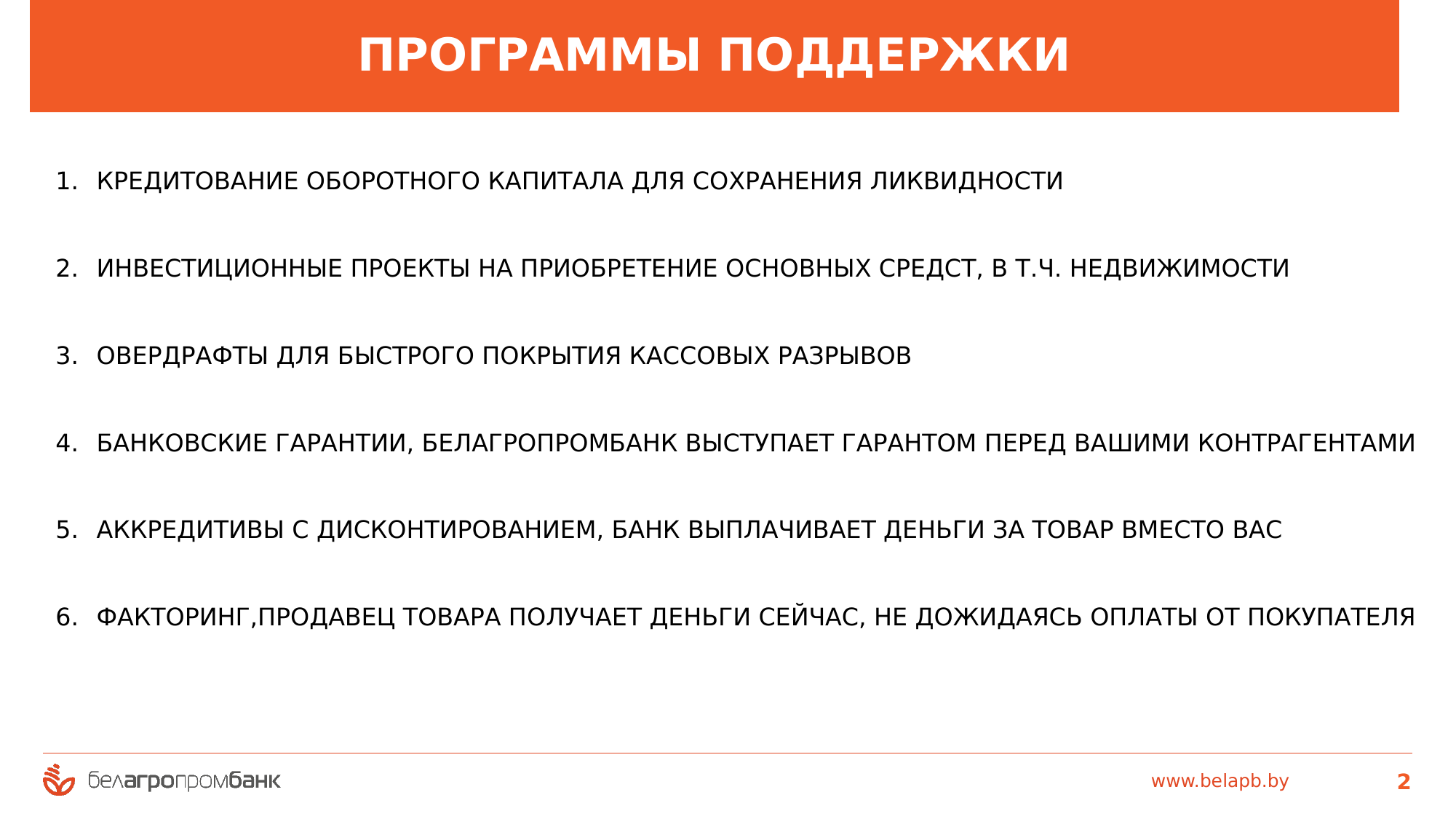

# ПРОГРАММЫ ПОДДЕРЖКИ
КРЕДИТОВАНИЕ ОБОРОТНОГО КАПИТАЛА ДЛЯ СОХРАНЕНИЯ ЛИКВИДНОСТИ

ИНВЕСТИЦИОННЫЕ ПРОЕКТЫ НА ПРИОБРЕТЕНИЕ ОСНОВНЫХ СРЕДСТ, В Т.Ч. НЕДВИЖИМОСТИ

ОВЕРДРАФТЫ ДЛЯ БЫСТРОГО ПОКРЫТИЯ КАССОВЫХ РАЗРЫВОВ

БАНКОВСКИЕ ГАРАНТИИ, БЕЛАГРОПРОМБАНК ВЫСТУПАЕТ ГАРАНТОМ ПЕРЕД ВАШИМИ КОНТРАГЕНТАМИ

АККРЕДИТИВЫ С ДИСКОНТИРОВАНИЕМ, БАНК ВЫПЛАЧИВАЕТ ДЕНЬГИ ЗА ТОВАР ВМЕСТО ВАС

ФАКТОРИНГ,ПРОДАВЕЦ ТОВАРА ПОЛУЧАЕТ ДЕНЬГИ СЕЙЧАС, НЕ ДОЖИДАЯСЬ ОПЛАТЫ ОТ ПОКУПАТЕЛЯ